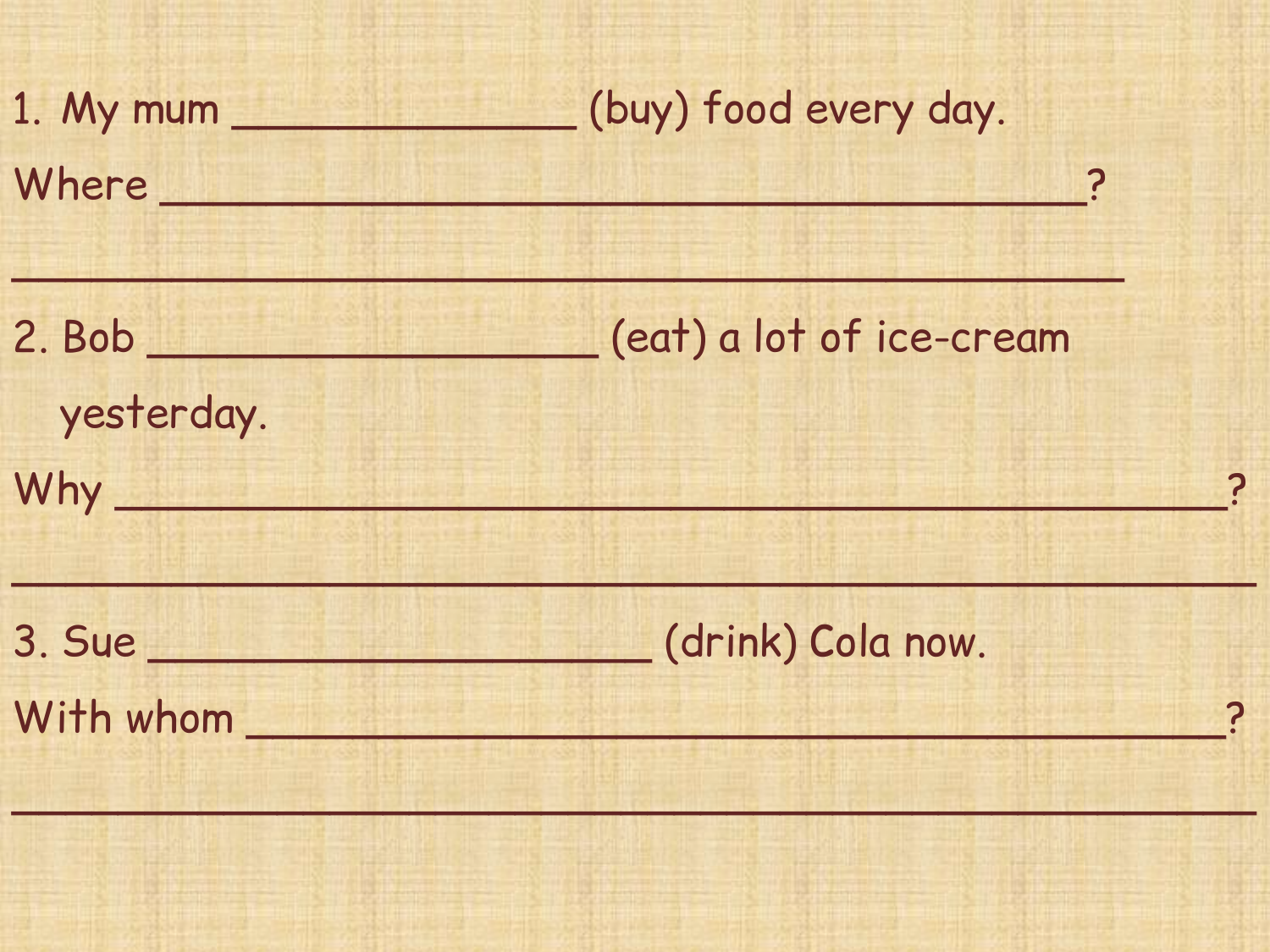

My mum _____________ (buy) food every day.
Where ___________________________________?
__________________________________________
2. Bob _________________ (eat) a lot of ice-cream yesterday.
Why __________________________________________?
_______________________________________________
3. Sue ___________________ (drink) Cola now.
With whom _____________________________________?
_______________________________________________